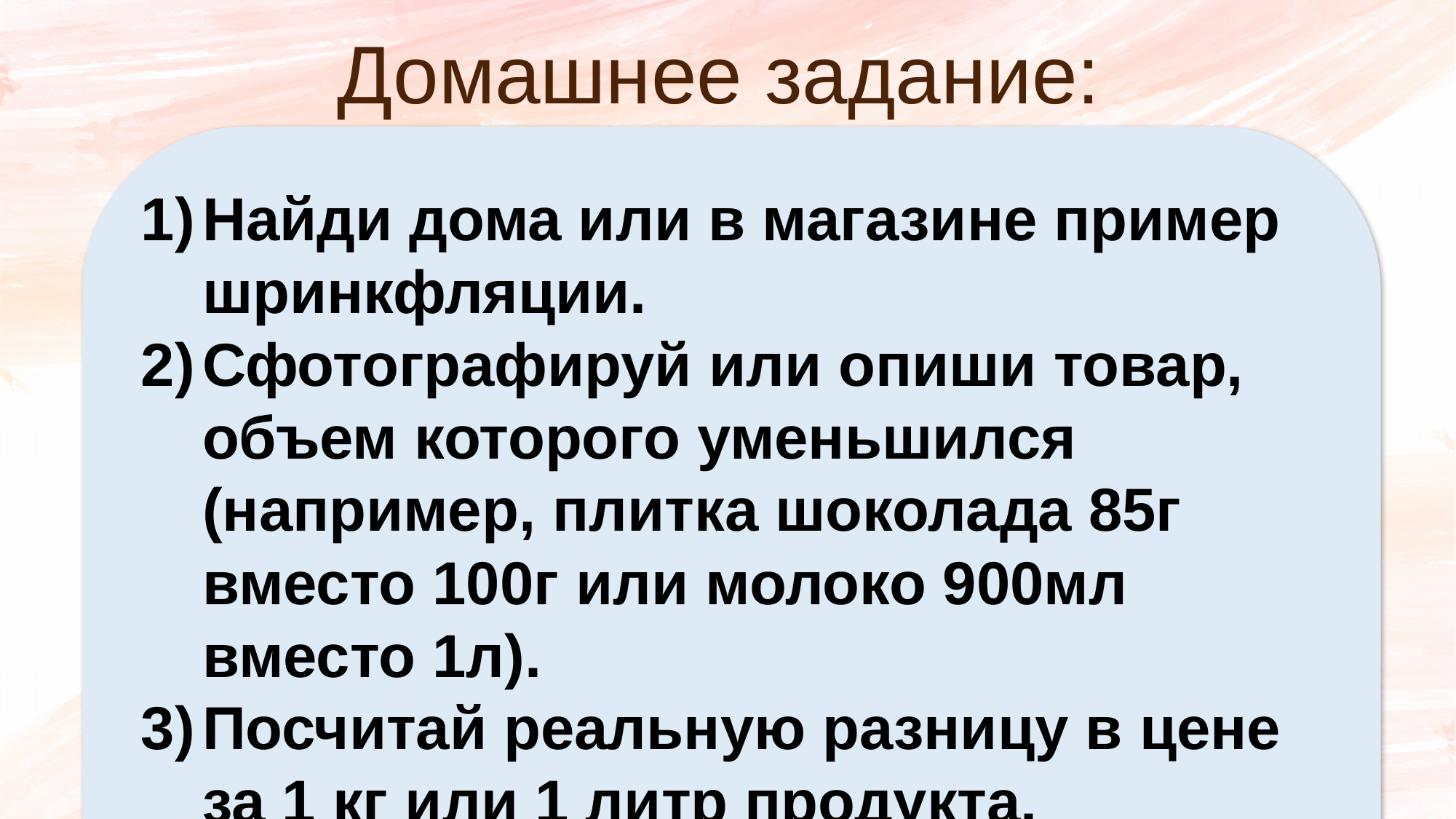

Домашнее задание:
Найди дома или в магазине пример шринкфляции.
Сфотографируй или опиши товар, объем которого уменьшился (например, плитка шоколада 85г вместо 100г или молоко 900мл вместо 1л).
Посчитай реальную разницу в цене за 1 кг или 1 литр продукта.
Сформулируй, почему производители выбирают этот путь вместо прямого повышения цены.